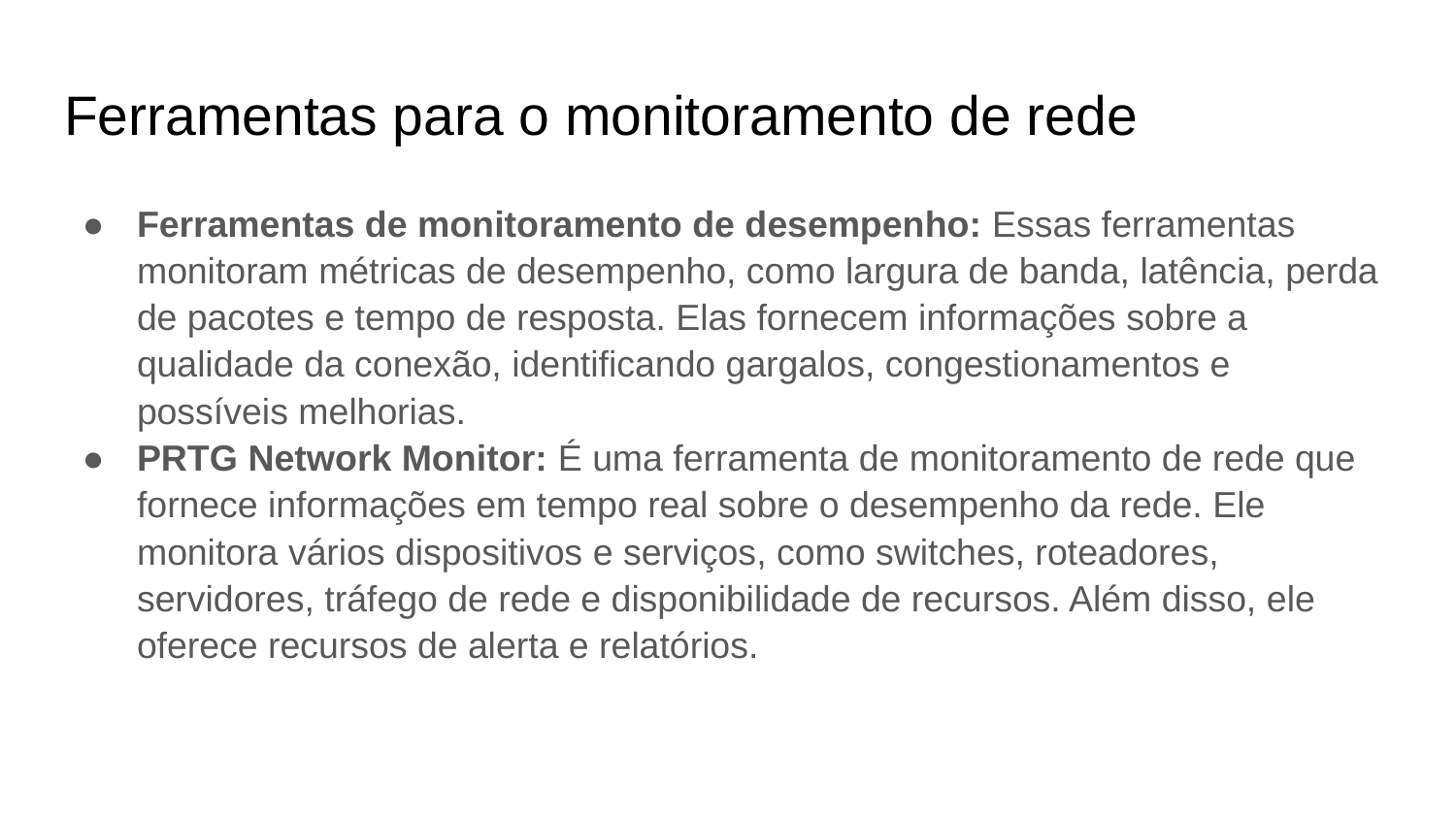

# Ferramentas para o monitoramento de rede
Ferramentas de monitoramento de desempenho: Essas ferramentas monitoram métricas de desempenho, como largura de banda, latência, perda de pacotes e tempo de resposta. Elas fornecem informações sobre a qualidade da conexão, identificando gargalos, congestionamentos e possíveis melhorias.
PRTG Network Monitor: É uma ferramenta de monitoramento de rede que fornece informações em tempo real sobre o desempenho da rede. Ele monitora vários dispositivos e serviços, como switches, roteadores, servidores, tráfego de rede e disponibilidade de recursos. Além disso, ele oferece recursos de alerta e relatórios.